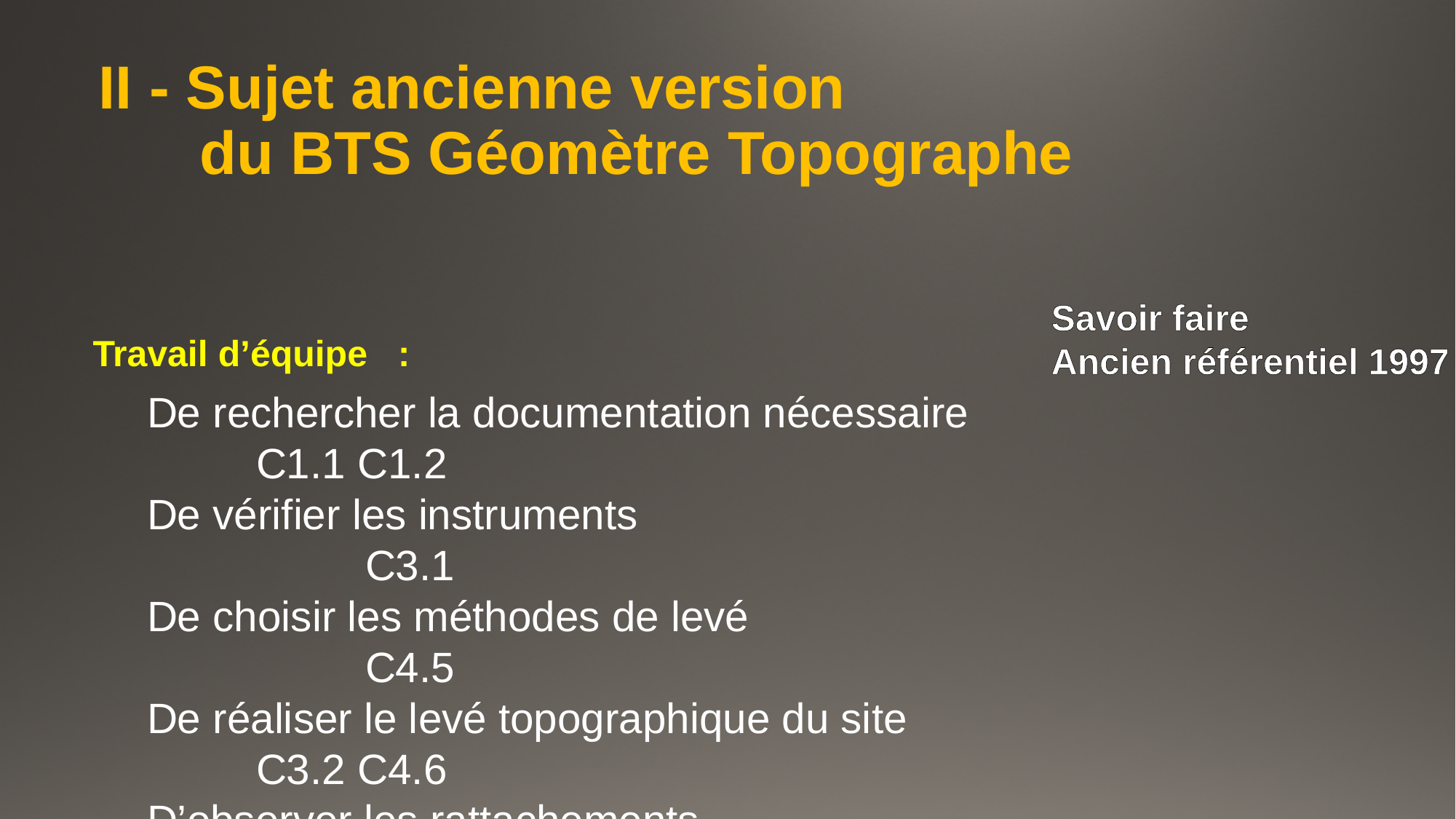

# II - Sujet ancienne version du BTS Géomètre Topographe
Savoir faire
Ancien référentiel 1997
Travail d’équipe   :
De rechercher la documentation nécessaire				C1.1 C1.2
De vérifier les instruments							       	C3.1
De choisir les méthodes de levé 							C4.5
De réaliser le levé topographique du site					C3.2 C4.6
D’observer les rattachements						       	C4.6
De dessiner le plan topographique					       	C4.7